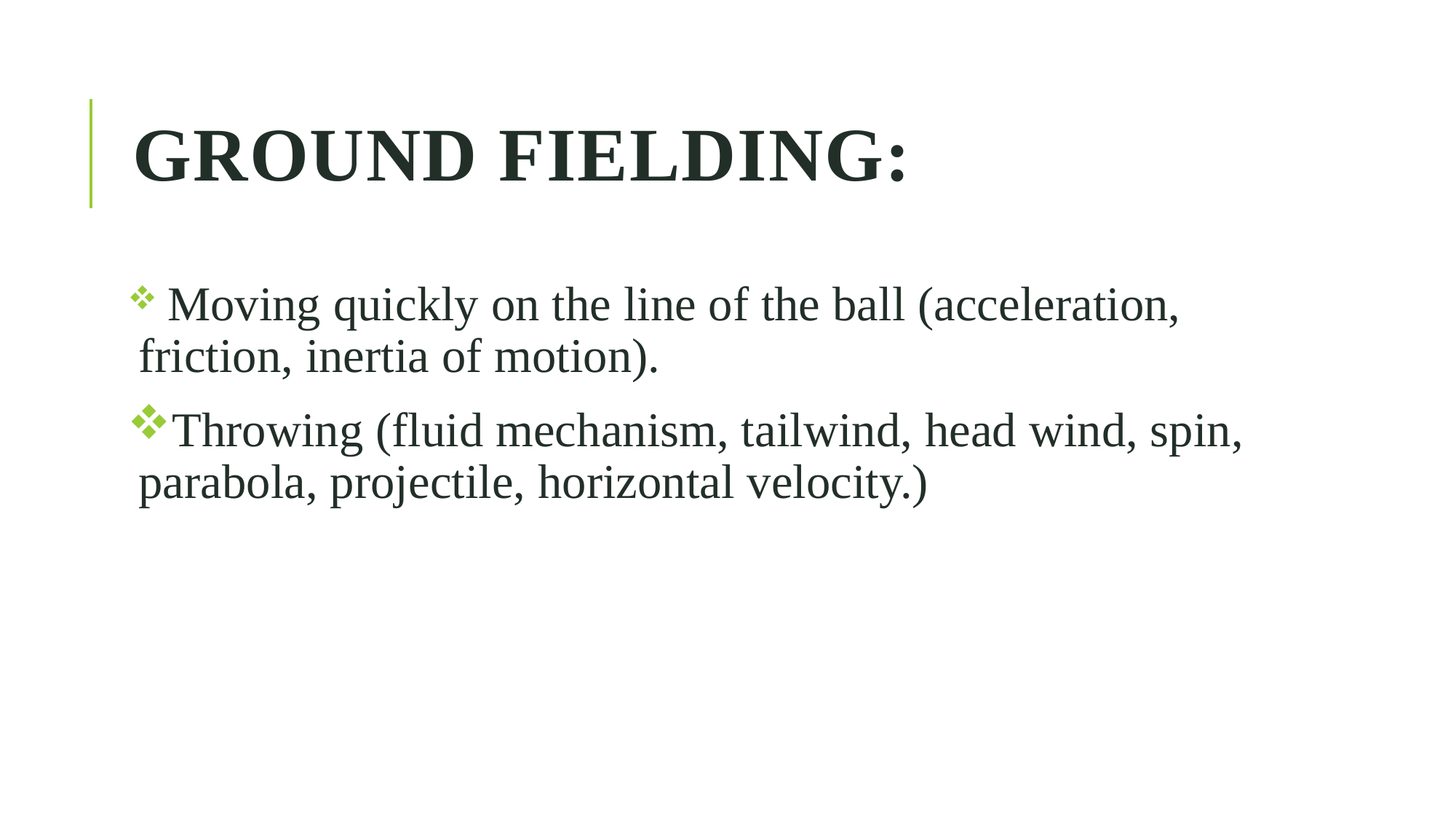

# GROUND FIELDING:
 Moving quickly on the line of the ball (acceleration, friction, inertia of motion).
Throwing (fluid mechanism, tailwind, head wind, spin, parabola, projectile, horizontal velocity.)